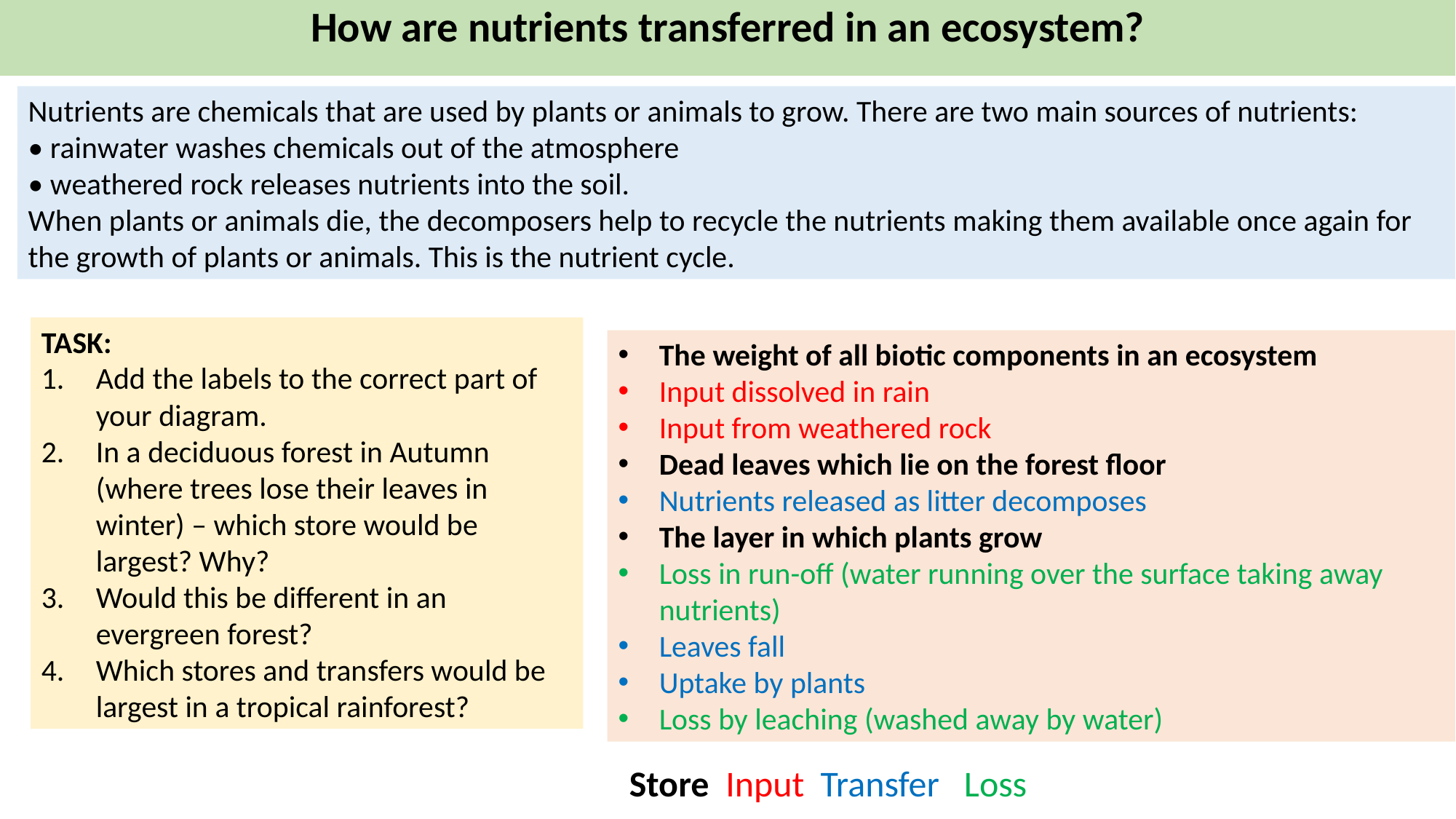

How are nutrients transferred in an ecosystem?
Nutrients are chemicals that are used by plants or animals to grow. There are two main sources of nutrients:
• rainwater washes chemicals out of the atmosphere
• weathered rock releases nutrients into the soil.
When plants or animals die, the decomposers help to recycle the nutrients making them available once again for the growth of plants or animals. This is the nutrient cycle.
TASK:
Add the labels to the correct part of your diagram.
In a deciduous forest in Autumn (where trees lose their leaves in winter) – which store would be largest? Why?
Would this be different in an evergreen forest?
Which stores and transfers would be largest in a tropical rainforest?
The weight of all biotic components in an ecosystem
Input dissolved in rain
Input from weathered rock
Dead leaves which lie on the forest floor
Nutrients released as litter decomposes
The layer in which plants grow
Loss in run-off (water running over the surface taking away nutrients)
Leaves fall
Uptake by plants
Loss by leaching (washed away by water)
Store  Input  Transfer   Loss